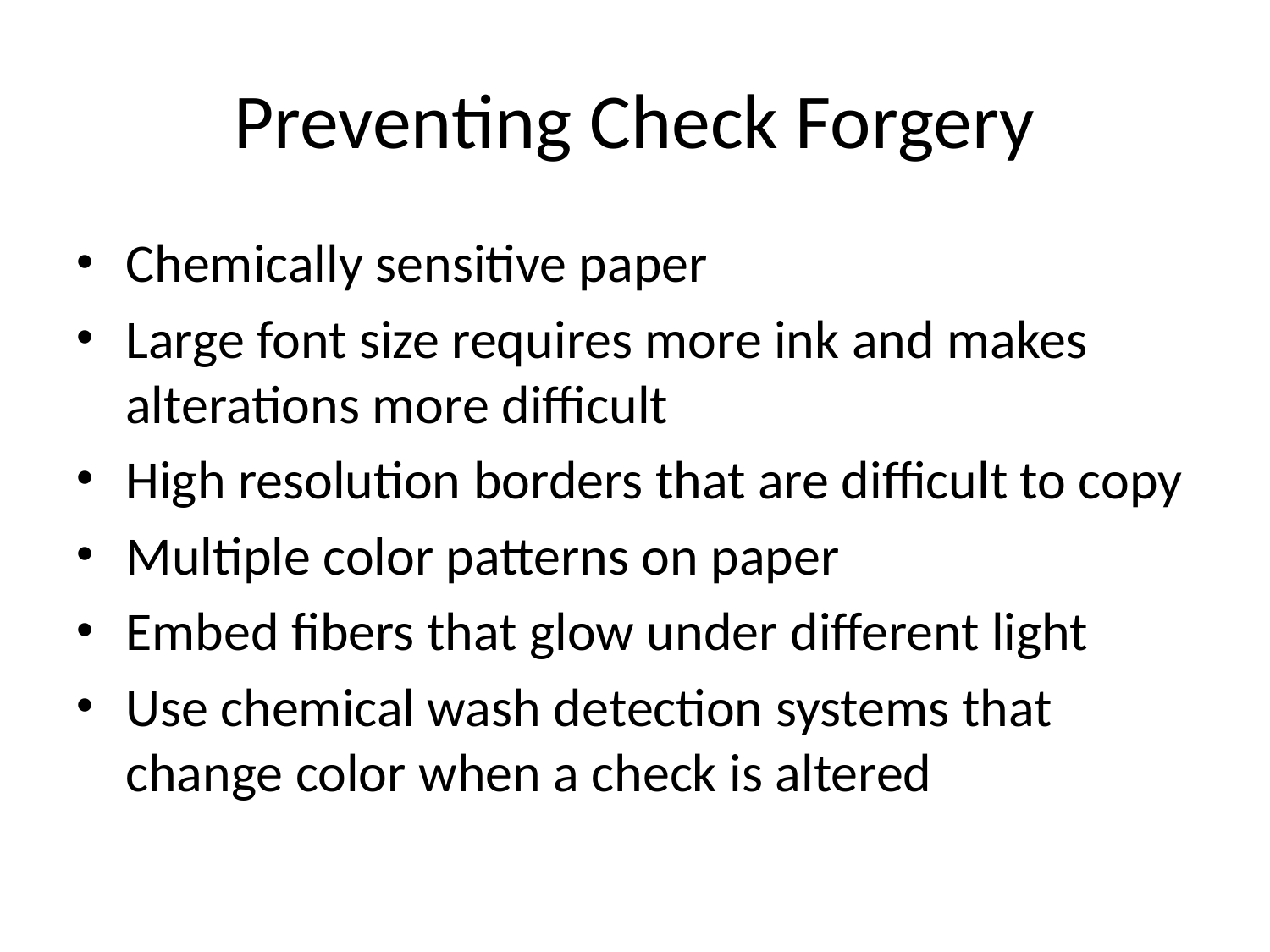

# Preventing Check Forgery
Chemically sensitive paper
Large font size requires more ink and makes alterations more difficult
High resolution borders that are difficult to copy
Multiple color patterns on paper
Embed fibers that glow under different light
Use chemical wash detection systems that change color when a check is altered